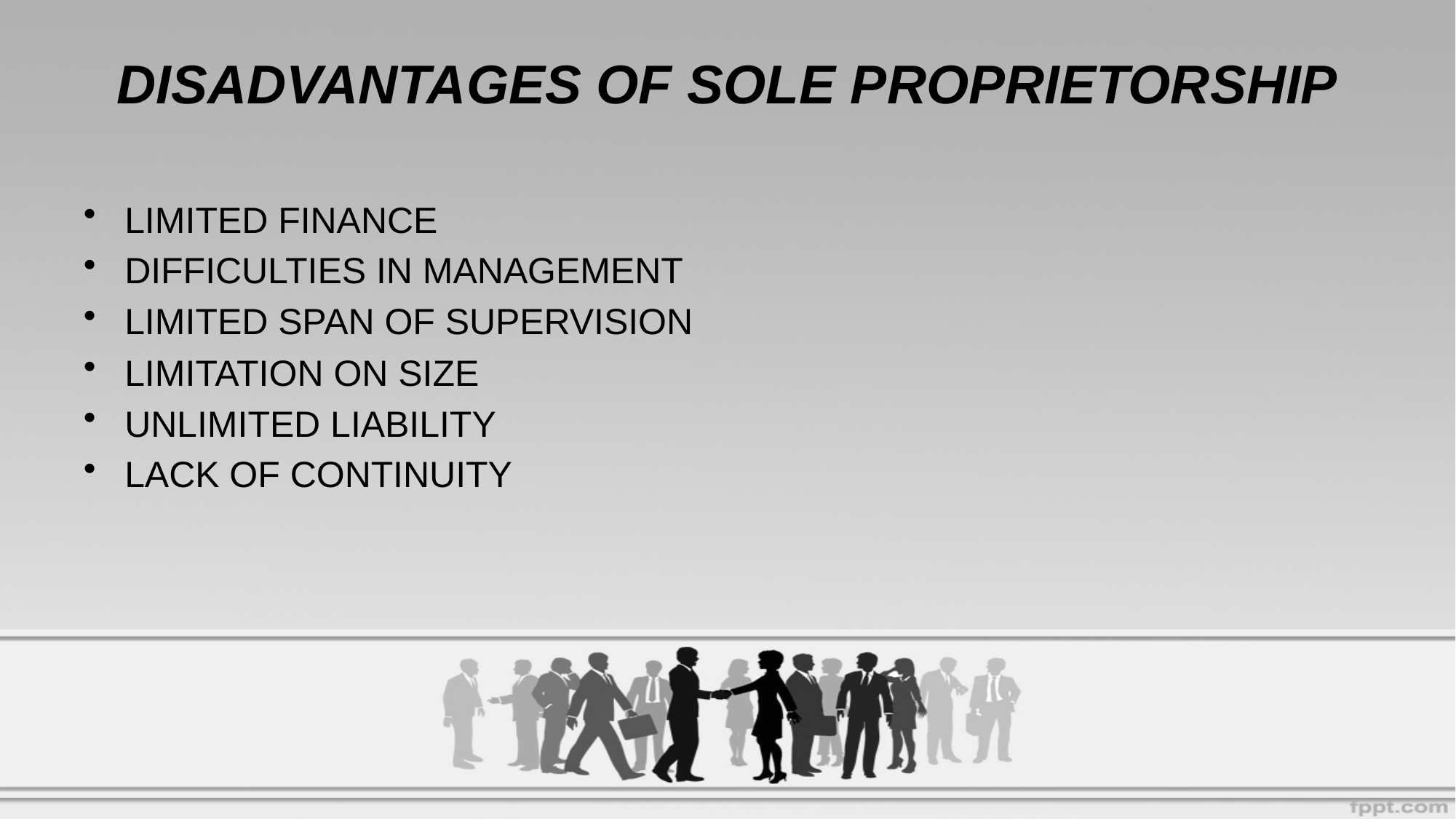

# DISADVANTAGES OF SOLE PROPRIETORSHIP
LIMITED FINANCE
DIFFICULTIES IN MANAGEMENT
LIMITED SPAN OF SUPERVISION
LIMITATION ON SIZE
UNLIMITED LIABILITY
LACK OF CONTINUITY